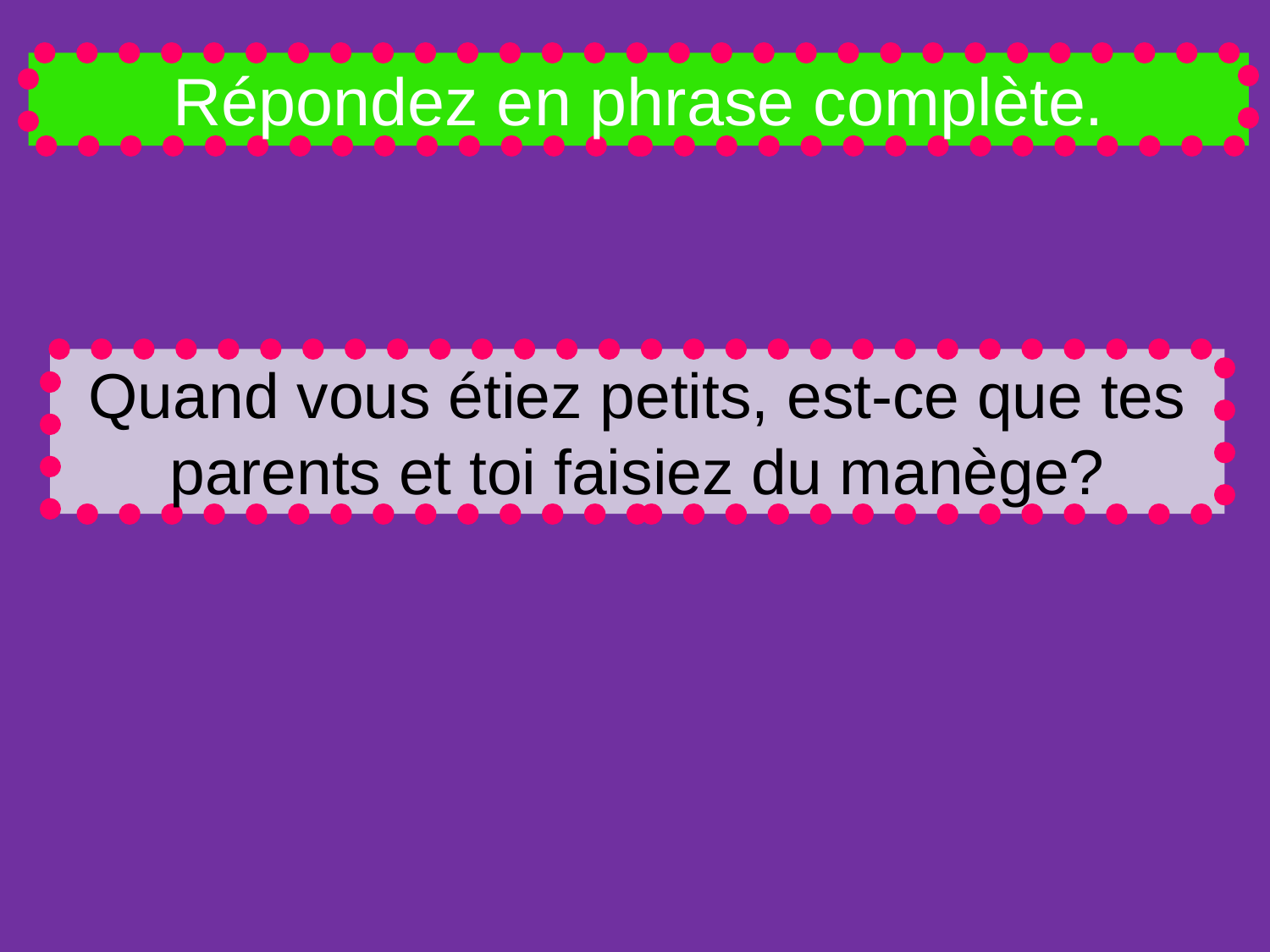

Répondez en phrase complète.
Quand vous étiez petits, est-ce que tes parents et toi faisiez du manège?